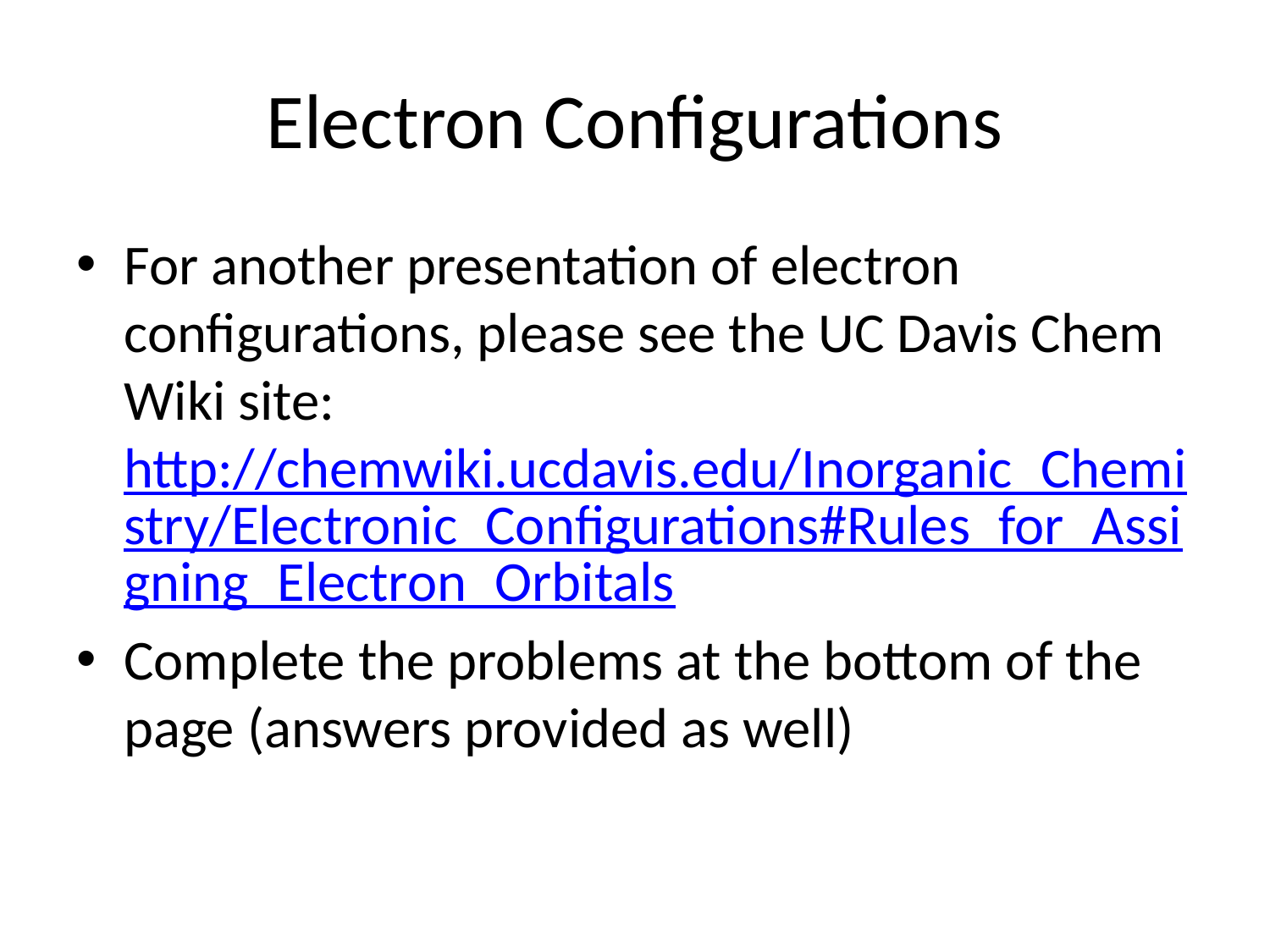

# Electron Configurations
For another presentation of electron configurations, please see the UC Davis Chem Wiki site: http://chemwiki.ucdavis.edu/Inorganic_Chemistry/Electronic_Configurations#Rules_for_Assigning_Electron_Orbitals
Complete the problems at the bottom of the page (answers provided as well)